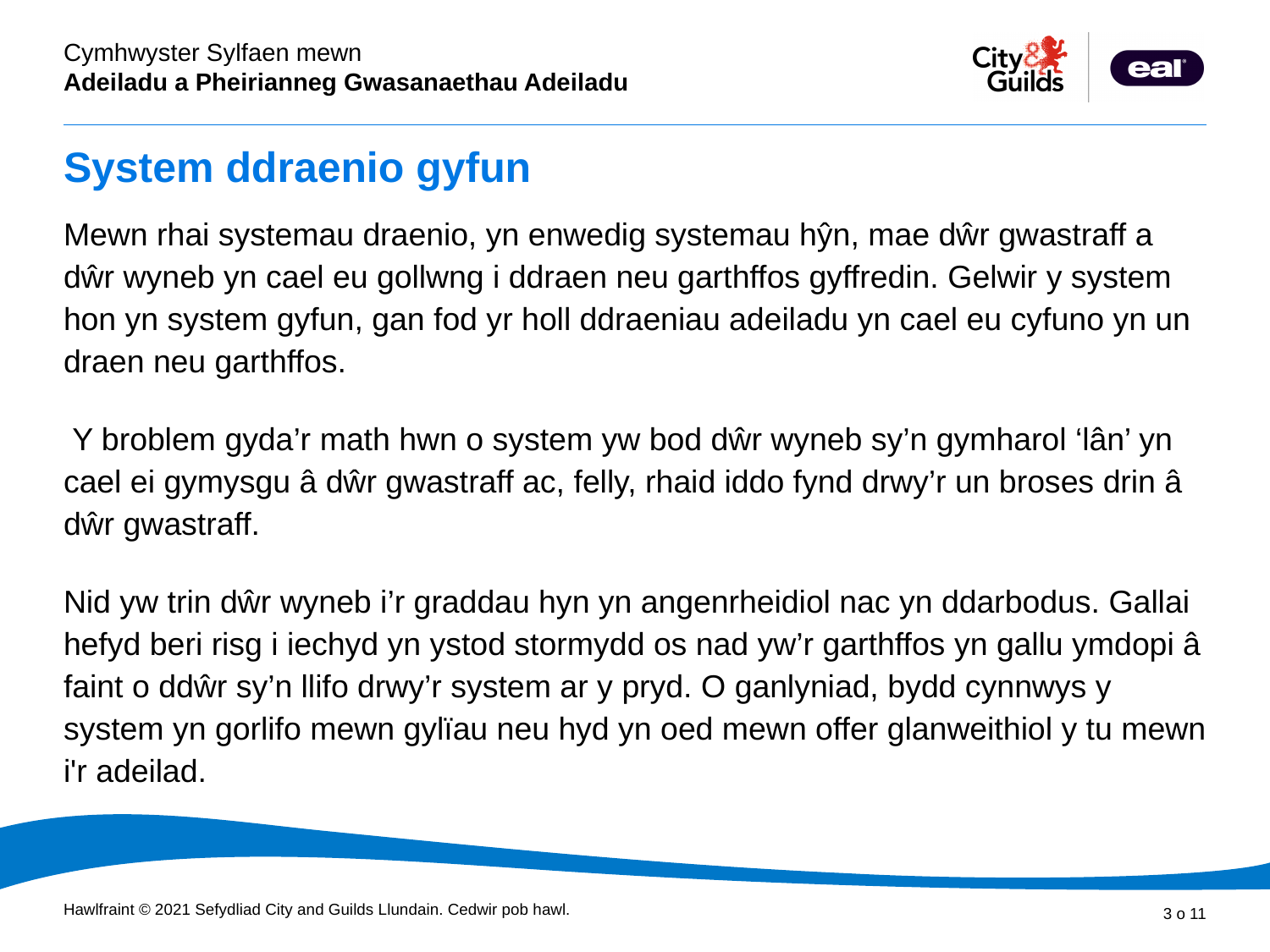

# System ddraenio gyfun
Mewn rhai systemau draenio, yn enwedig systemau hŷn, mae dŵr gwastraff a dŵr wyneb yn cael eu gollwng i ddraen neu garthffos gyffredin. Gelwir y system hon yn system gyfun, gan fod yr holl ddraeniau adeiladu yn cael eu cyfuno yn un draen neu garthffos.
 Y broblem gyda’r math hwn o system yw bod dŵr wyneb sy’n gymharol ‘lân’ yn cael ei gymysgu â dŵr gwastraff ac, felly, rhaid iddo fynd drwy’r un broses drin â dŵr gwastraff.
Nid yw trin dŵr wyneb i’r graddau hyn yn angenrheidiol nac yn ddarbodus. Gallai hefyd beri risg i iechyd yn ystod stormydd os nad yw’r garthffos yn gallu ymdopi â faint o ddŵr sy’n llifo drwy’r system ar y pryd. O ganlyniad, bydd cynnwys y system yn gorlifo mewn gylïau neu hyd yn oed mewn offer glanweithiol y tu mewn i'r adeilad.